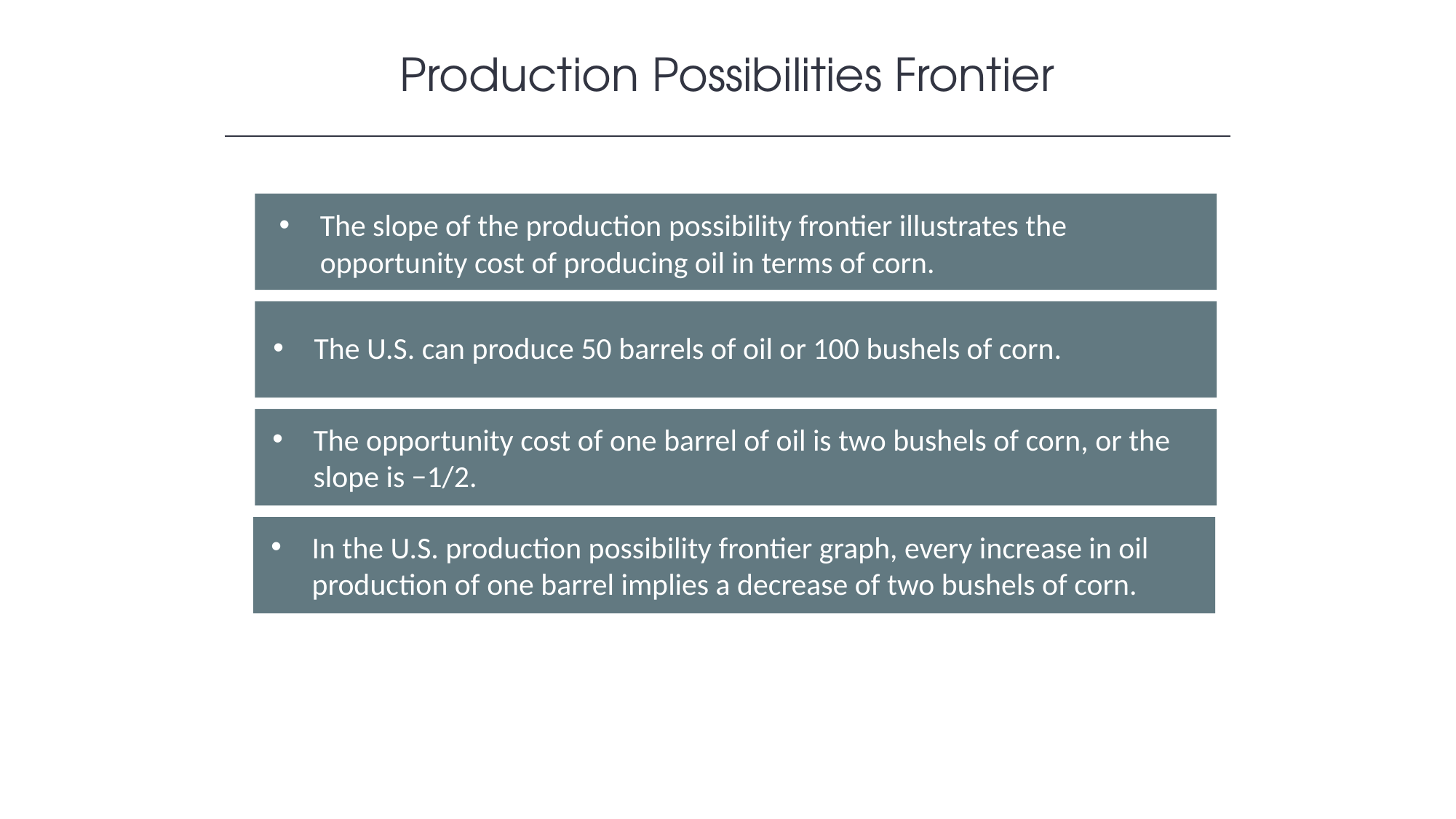

Production Possibilities Frontier

The slope of the production possibility frontier illustrates the opportunity cost of producing oil in terms of corn.

The U.S. can produce 50 barrels of oil or 100 bushels of corn.

The opportunity cost of one barrel of oil is two bushels of corn, or the slope is −1/2.

In the U.S. production possibility frontier graph, every increase in oil production of one barrel implies a decrease of two bushels of corn.